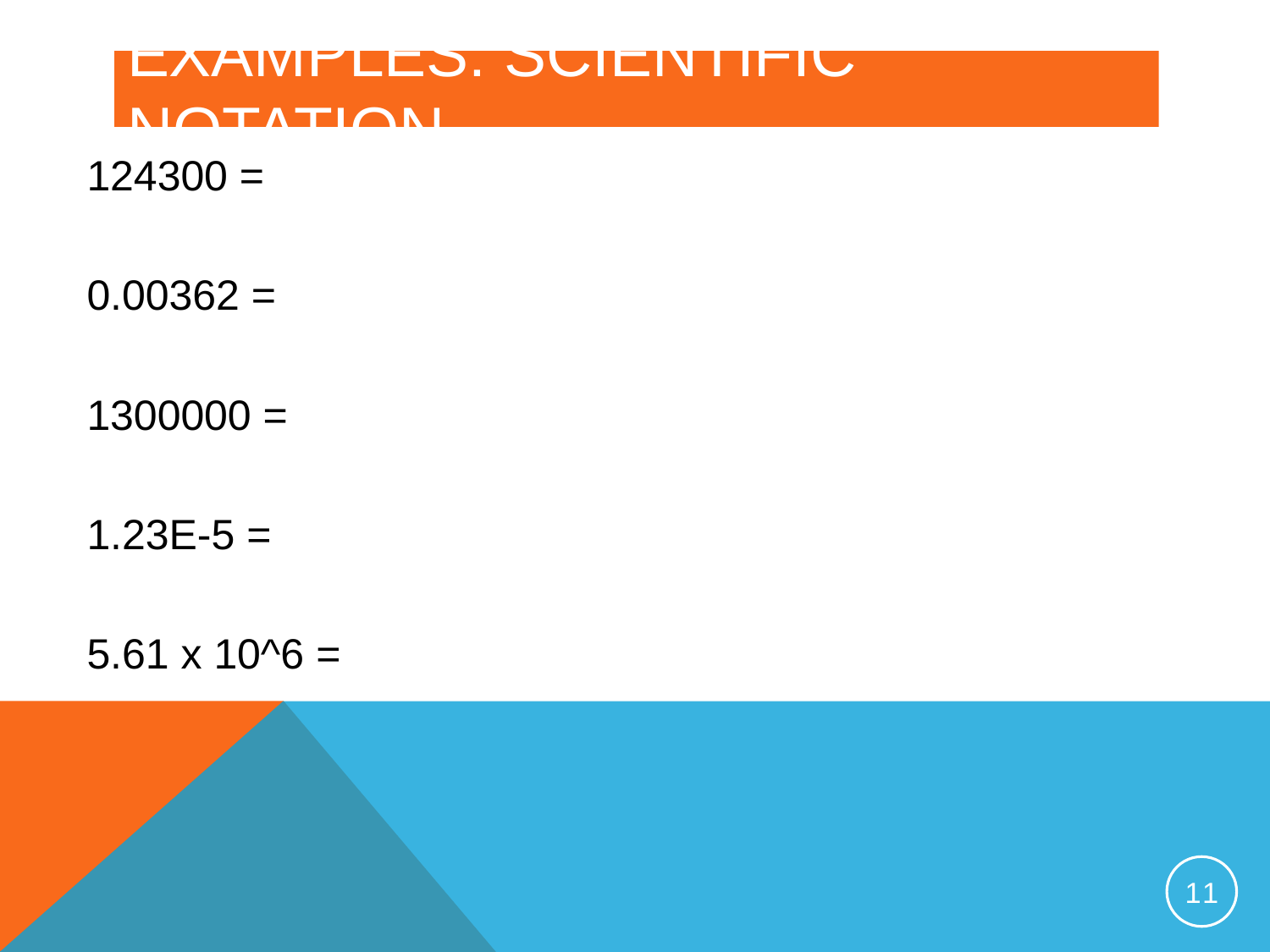

# Examples: Scientific Notation
124300 =

0.00362 =

1300000 =

1.23E-5 =

5.61 x 10^6 =
11